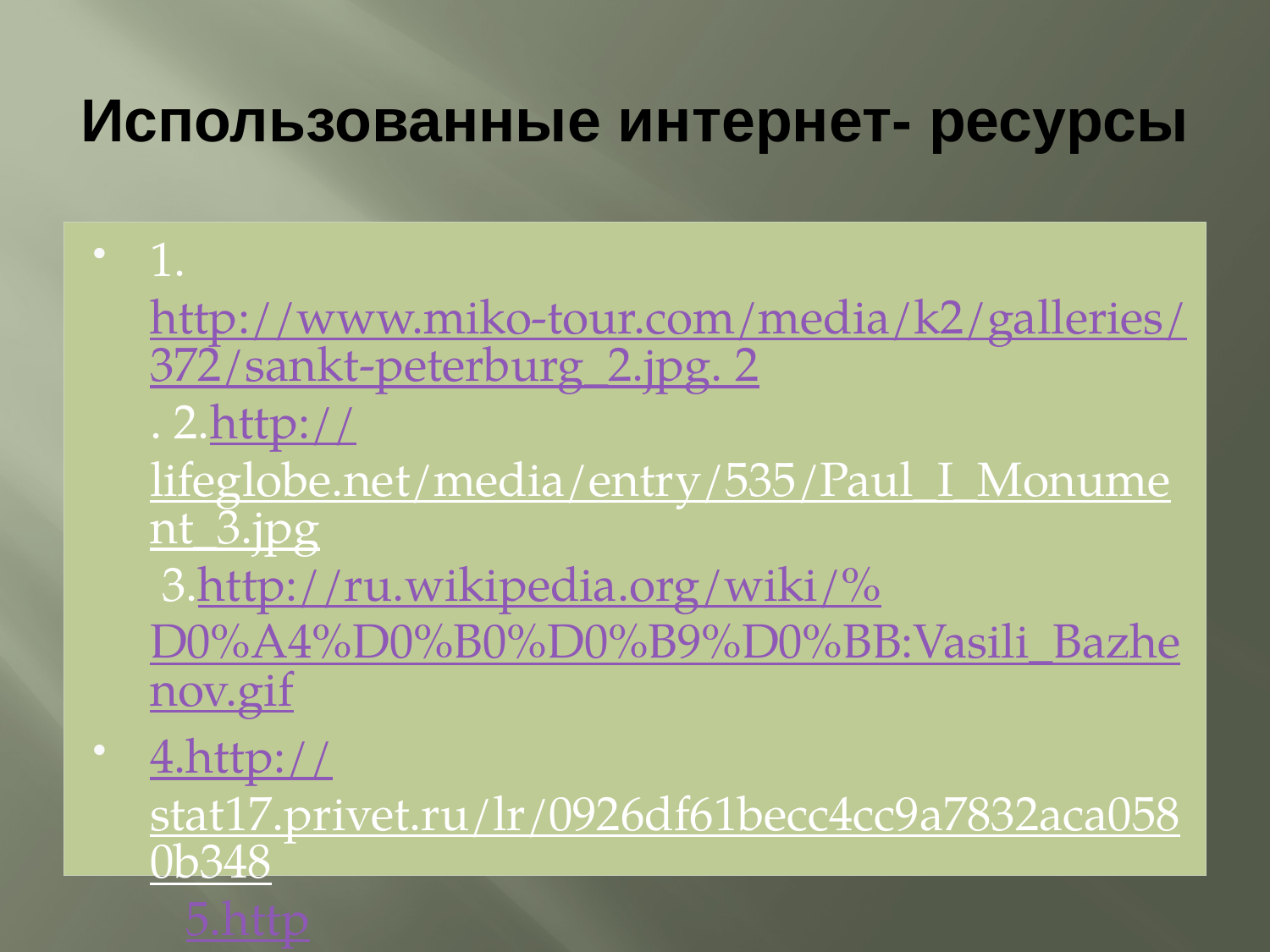

# Использованные интернет- ресурсы
1. http://www.miko-tour.com/media/k2/galleries/372/sankt-peterburg_2.jpg. 2. 2.http://lifeglobe.net/media/entry/535/Paul_I_Monument_3.jpg 3.http://ru.wikipedia.org/wiki/%D0%A4%D0%B0%D0%B9%D0%BB:Vasili_Bazhenov.gif
4.http://stat17.privet.ru/lr/0926df61becc4cc9a7832aca0580b348   5.http://oldsamara.samgtu.ru/part_4/page_02/cards/l52.jpg